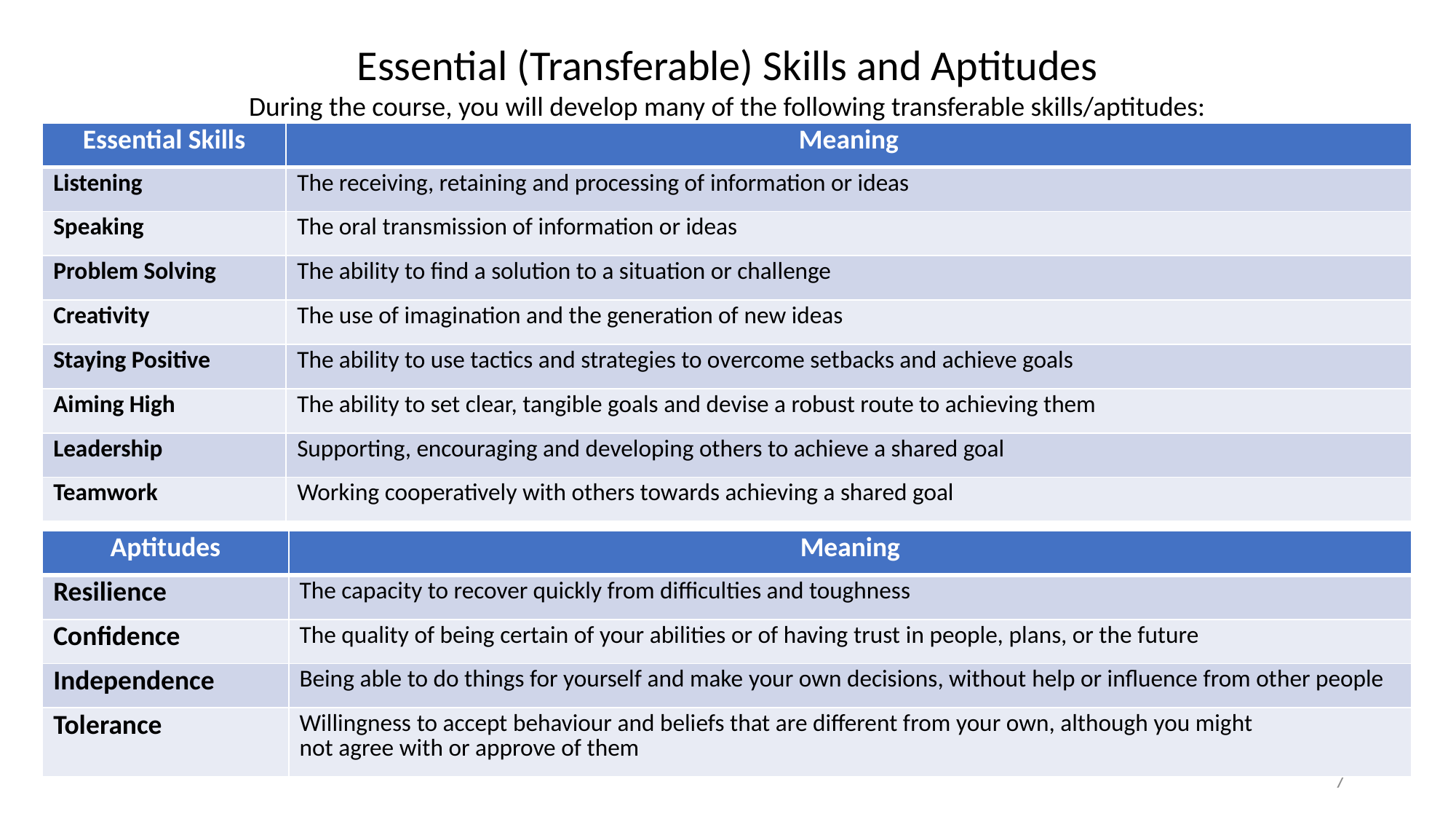

Essential (Transferable) Skills and Aptitudes
During the course, you will develop many of the following transferable skills/aptitudes:
| Essential Skills | Meaning |
| --- | --- |
| Listening | The receiving, retaining and processing of information or ideas |
| Speaking | The oral transmission of information or ideas |
| Problem Solving | The ability to find a solution to a situation or challenge |
| Creativity | The use of imagination and the generation of new ideas |
| Staying Positive | The ability to use tactics and strategies to overcome setbacks and achieve goals |
| Aiming High | The ability to set clear, tangible goals and devise a robust route to achieving them |
| Leadership | Supporting, encouraging and developing others to achieve a shared goal |
| Teamwork | Working cooperatively with others towards achieving a shared goal |
| Aptitudes | Meaning |
| --- | --- |
| Resilience | The capacity to recover quickly from difficulties and toughness |
| Confidence | The quality of being certain of your abilities or of having trust in people, plans, or the future |
| Independence | Being able to do things for yourself and make your own decisions, without help or influence from other people |
| Tolerance | Willingness to accept behaviour and beliefs that are different from your own, although you might not agree with or approve of them |
7